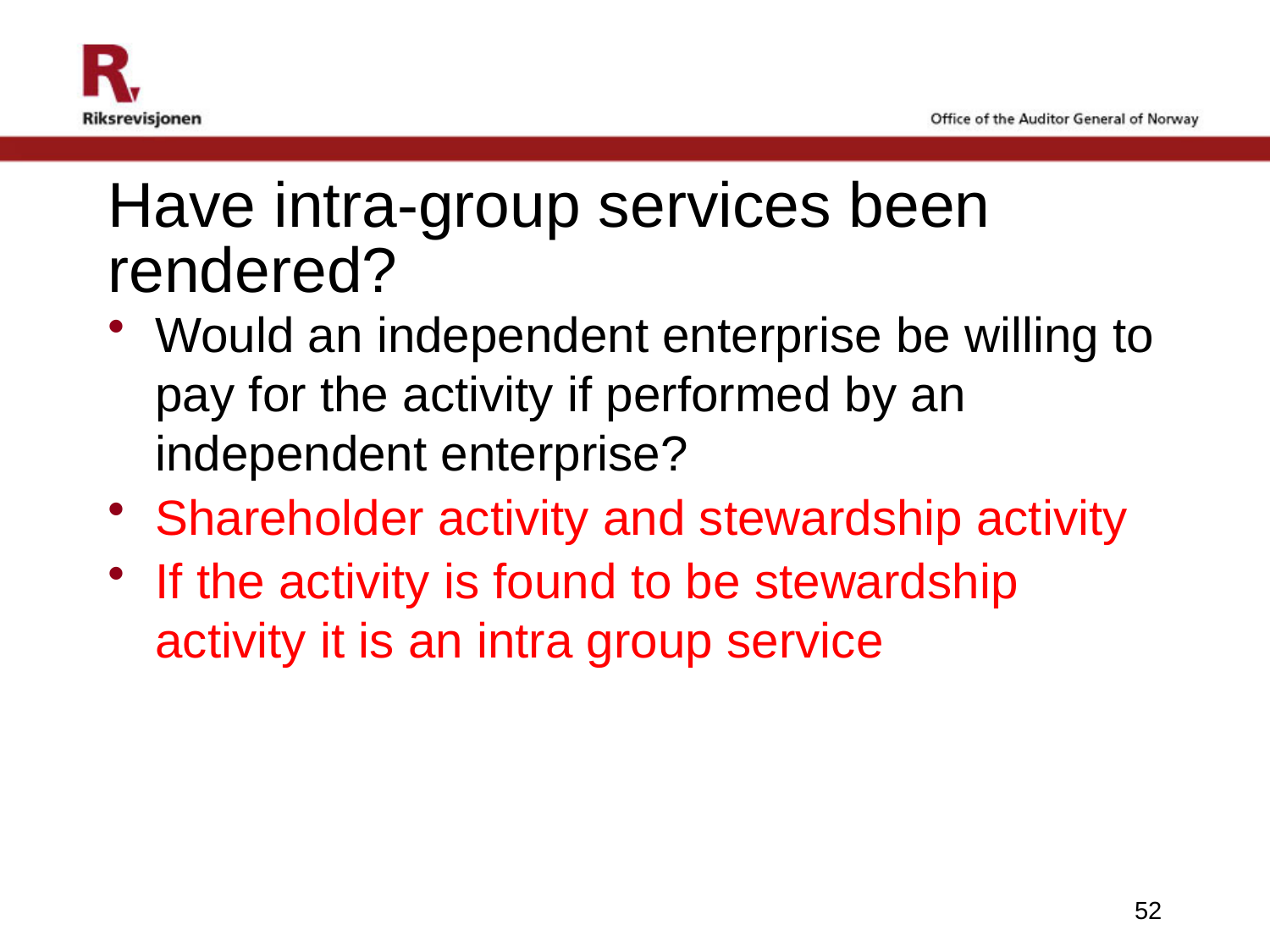

# Have intra-group services been rendered?
Would an independent enterprise be willing to pay for the activity if performed by an independent enterprise?
Shareholder activity and stewardship activity
If the activity is found to be stewardship activity it is an intra group service
52